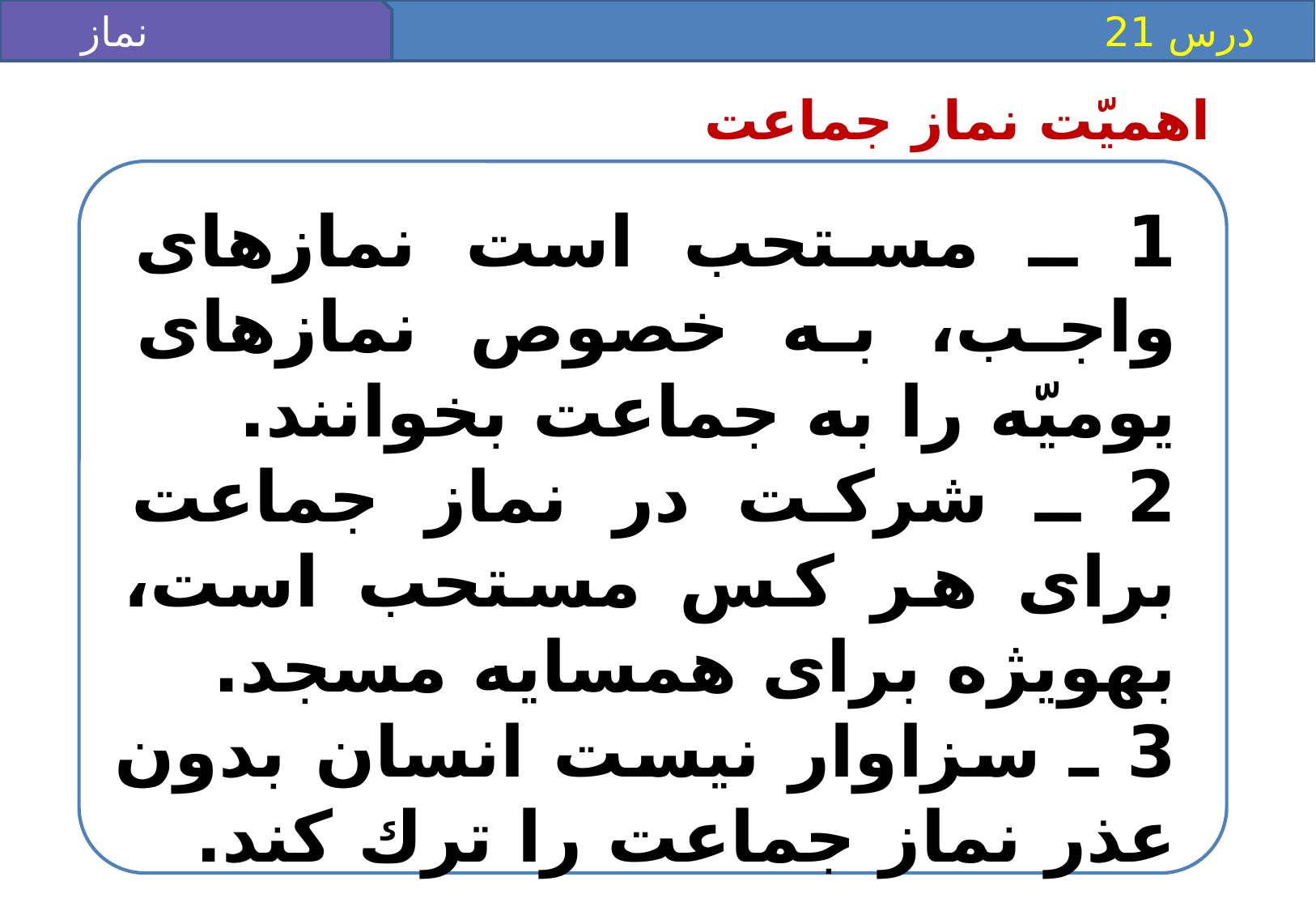

نماز جماعت(1)
 درس 21
اهميّت نماز جماعت

1 ـ مستحب است نمازهاى واجب، به خصوص نمازهاى يوميّه را به جماعت بخوانند.
2 ـ شركت در نماز جماعت براى هر كس مستحب است، به‏ويژه براى همسايه مسجد.
3 ـ سزاوار نيست انسان بدون عذر نماز جماعت را ترك كند.